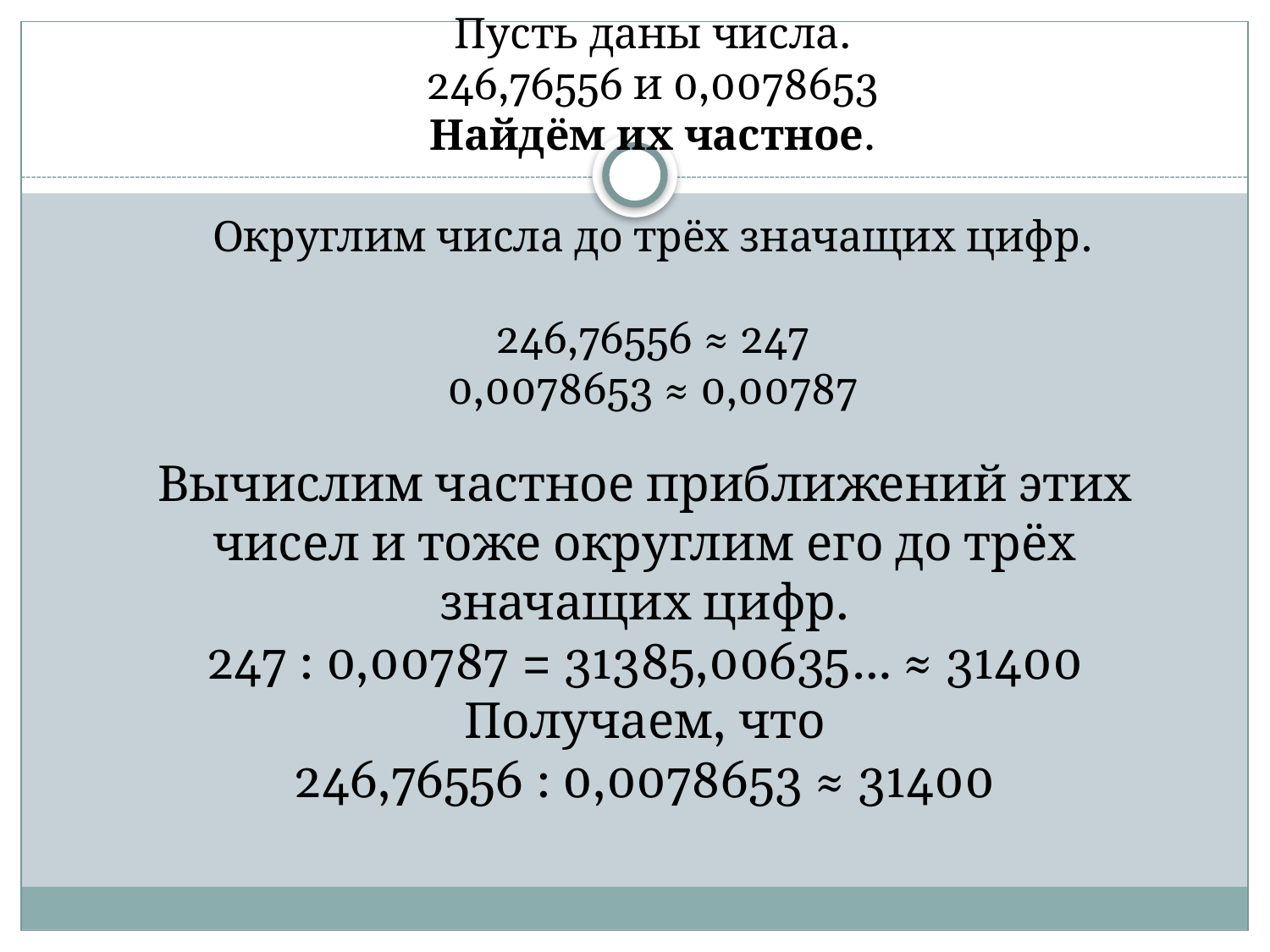

Пусть даны числа.
246,76556 и 0,0078653
Найдём их частное.

Округлим числа до трёх значащих цифр.

246,76556 ≈ 247
0,0078653 ≈ 0,00787
#
Вычислим частное приближений этих чисел и тоже округлим его до трёх значащих цифр.
247 : 0,00787 = 31385,00635… ≈ 31400
Получаем, что
246,76556 : 0,0078653 ≈ 31400